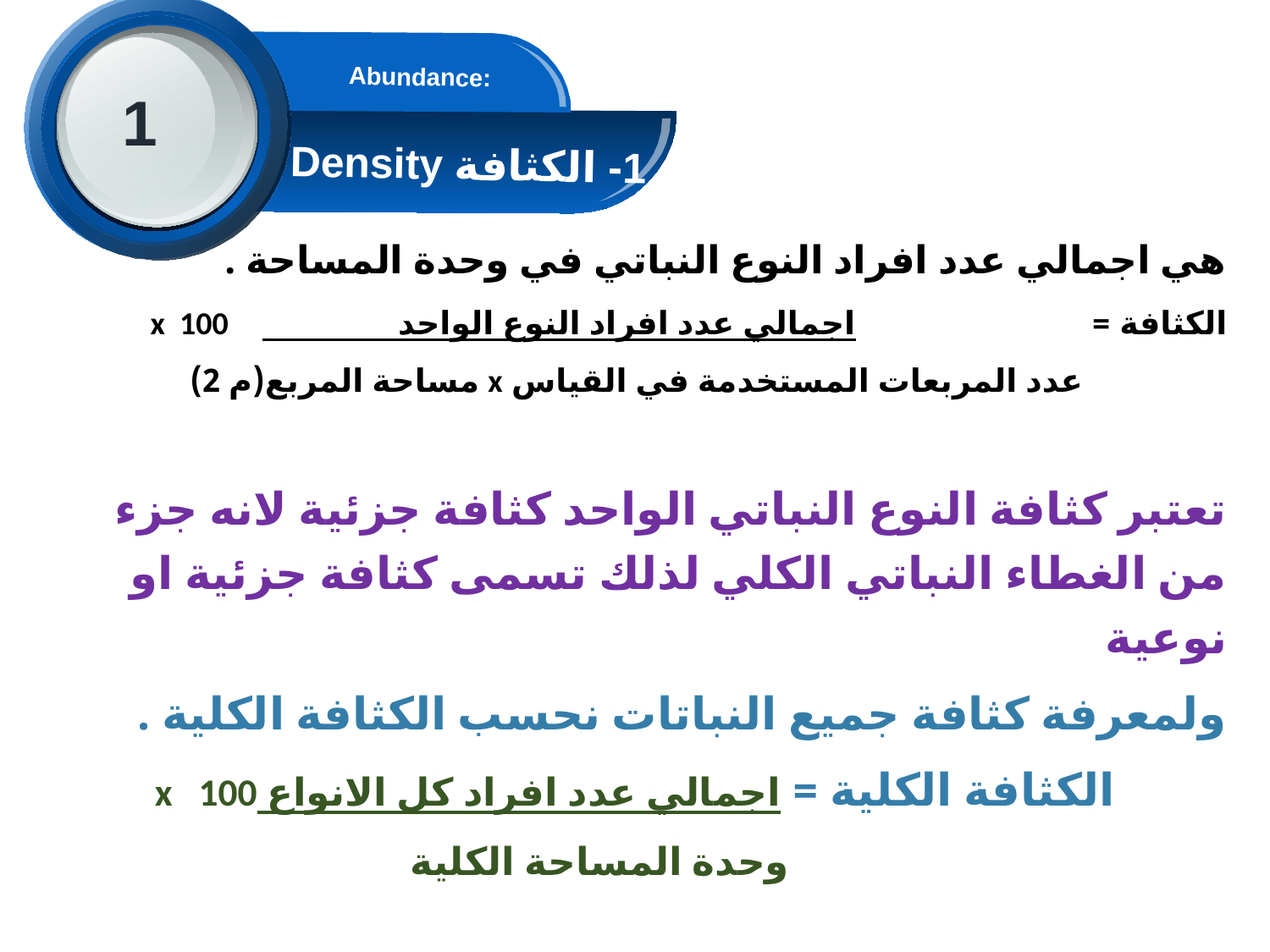

1

Abundance:
1- الكثافة Density
#
هي اجمالي عدد افراد النوع النباتي في وحدة المساحة .
الكثافة =                            اجمالي عدد افراد النوع الواحد                    x  100
                 عدد المربعات المستخدمة في القياس x مساحة المربع(م 2)

تعتبر كثافة النوع النباتي الواحد كثافة جزئية لانه جزء من الغطاء النباتي الكلي لذلك تسمى كثافة جزئية او نوعية
ولمعرفة كثافة جميع النباتات نحسب الكثافة الكلية .
الكثافة الكلية = اجمالي عدد افراد كل الانواع x   100
        وحدة المساحة الكلية